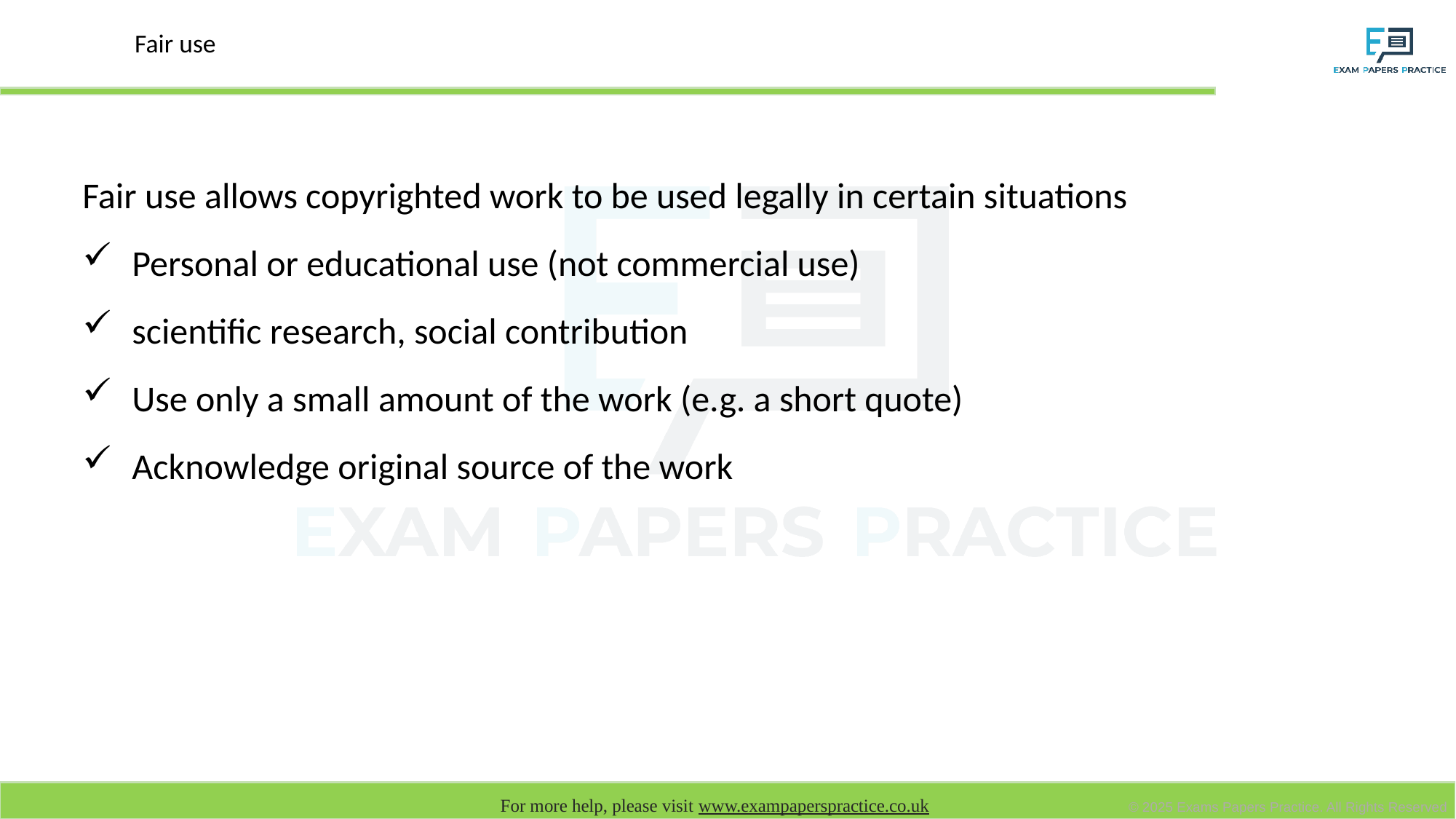

# Fair use
Fair use allows copyrighted work to be used legally in certain situations
Personal or educational use (not commercial use)
scientific research, social contribution
Use only a small amount of the work (e.g. a short quote)
Acknowledge original source of the work